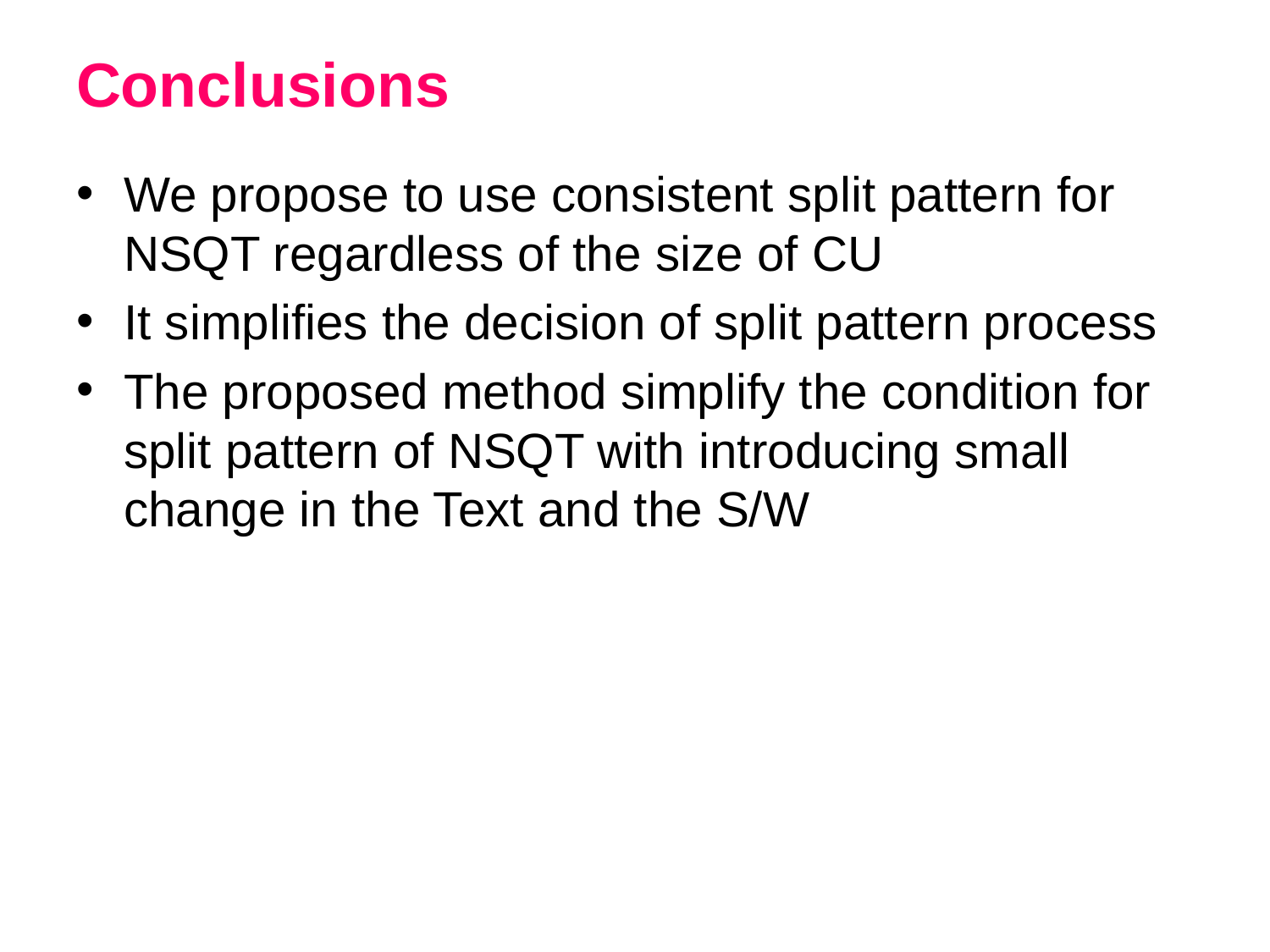

# Conclusions
We propose to use consistent split pattern for NSQT regardless of the size of CU
It simplifies the decision of split pattern process
The proposed method simplify the condition for split pattern of NSQT with introducing small change in the Text and the S/W